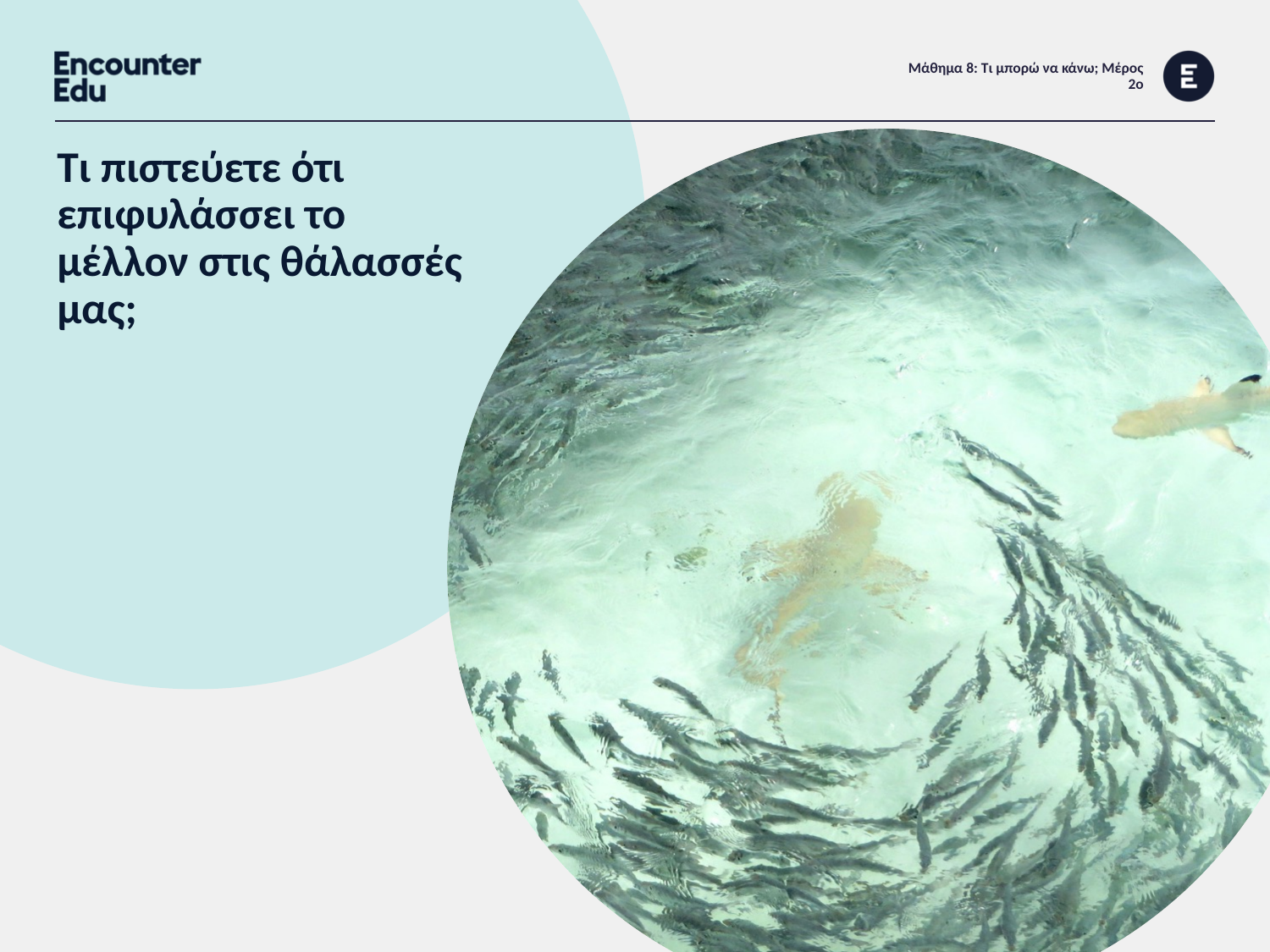

# Μάθημα 8: Τι μπορώ να κάνω; Μέρος 2ο

Τι πιστεύετε ότι επιφυλάσσει το μέλλον στις θάλασσές μας;